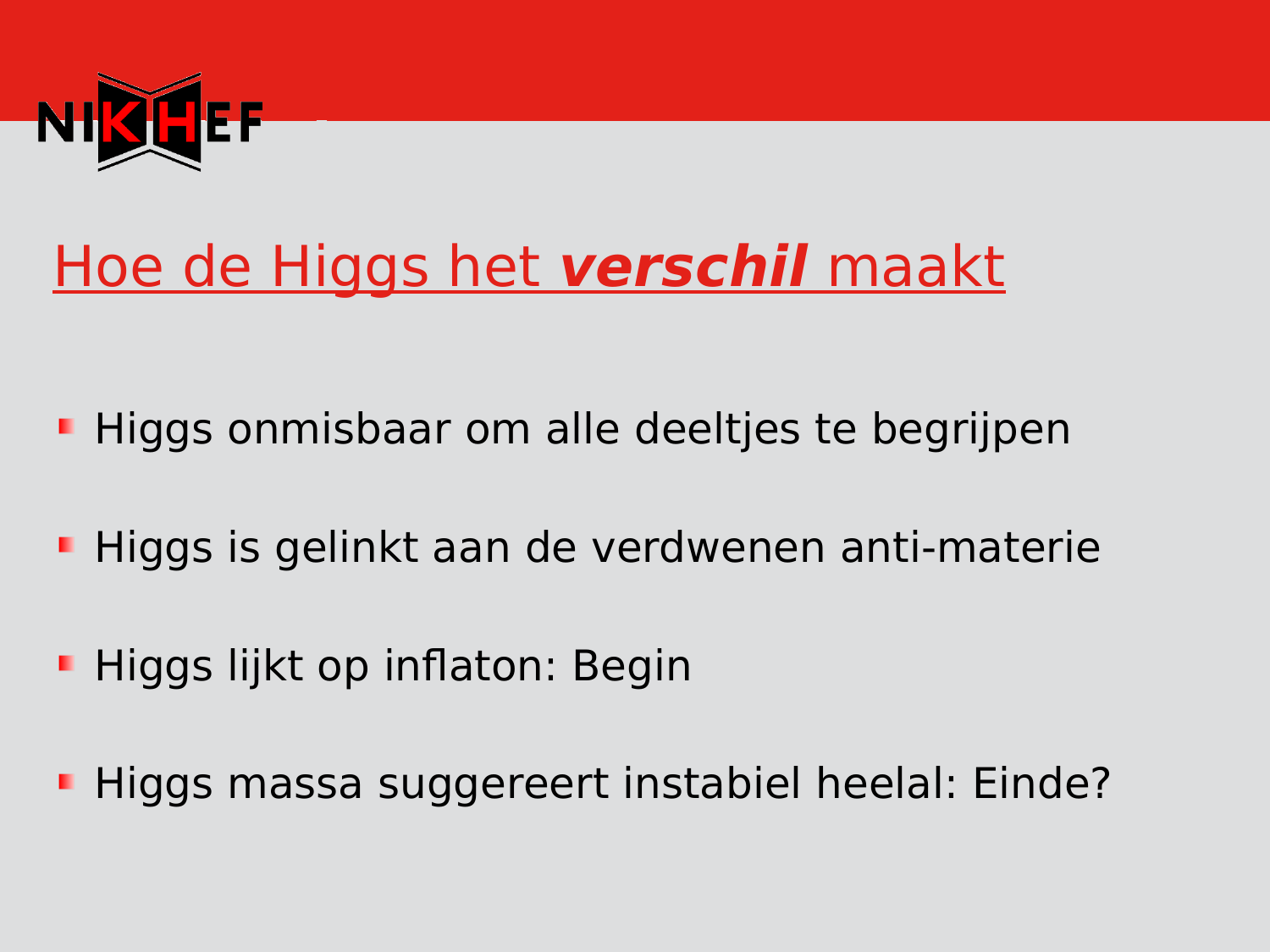

# Hoe de Higgs het verschil maakt
Higgs onmisbaar om alle deeltjes te begrijpen

Higgs is gelinkt aan de verdwenen anti-materie

Higgs lijkt op inflaton: Begin

Higgs massa suggereert instabiel heelal: Einde?